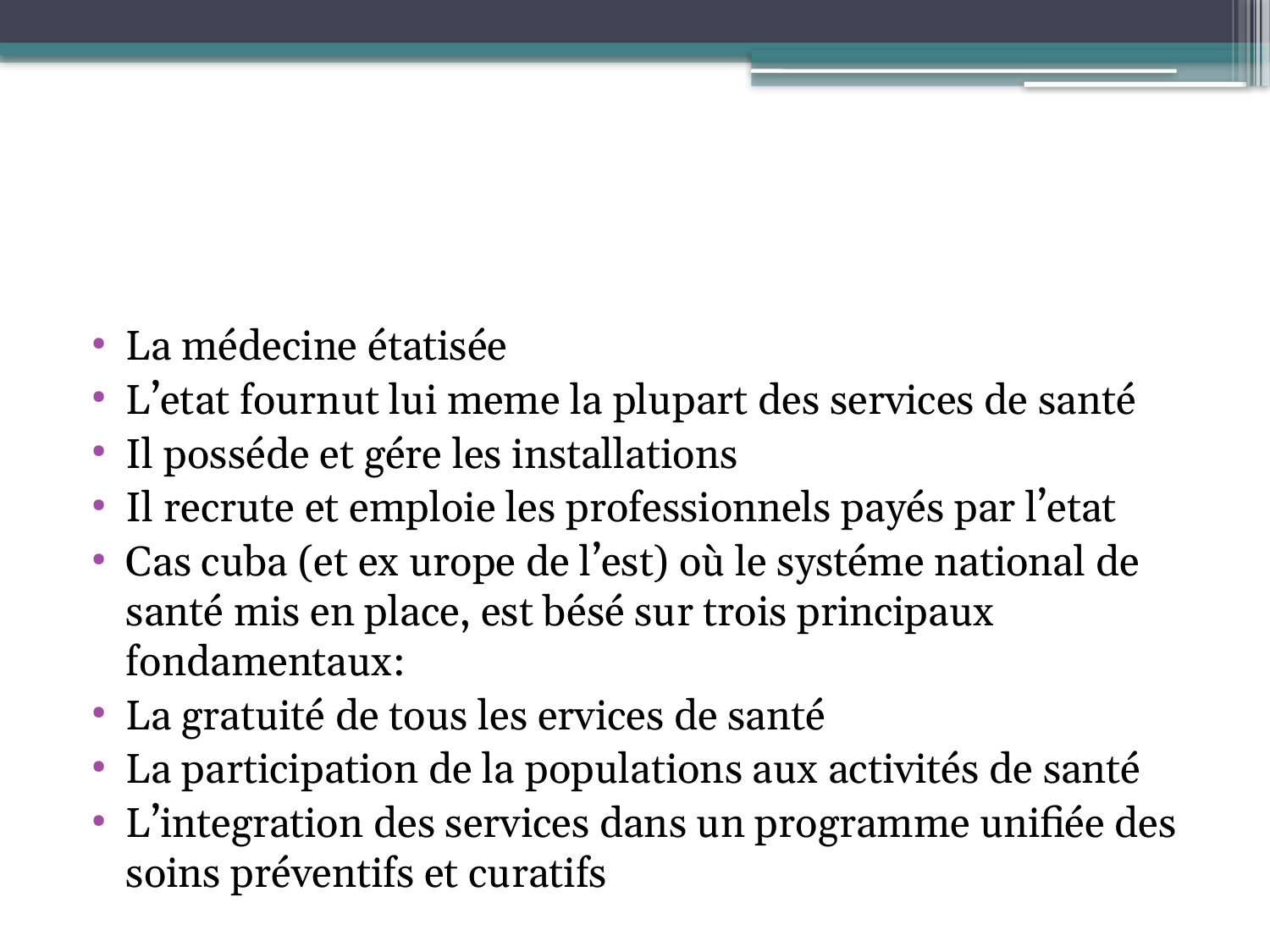

#
La médecine étatisée
L’etat fournut lui meme la plupart des services de santé
Il posséde et gére les installations
Il recrute et emploie les professionnels payés par l’etat
Cas cuba (et ex urope de l’est) où le systéme national de santé mis en place, est bésé sur trois principaux fondamentaux:
La gratuité de tous les ervices de santé
La participation de la populations aux activités de santé
L’integration des services dans un programme unifiée des soins préventifs et curatifs